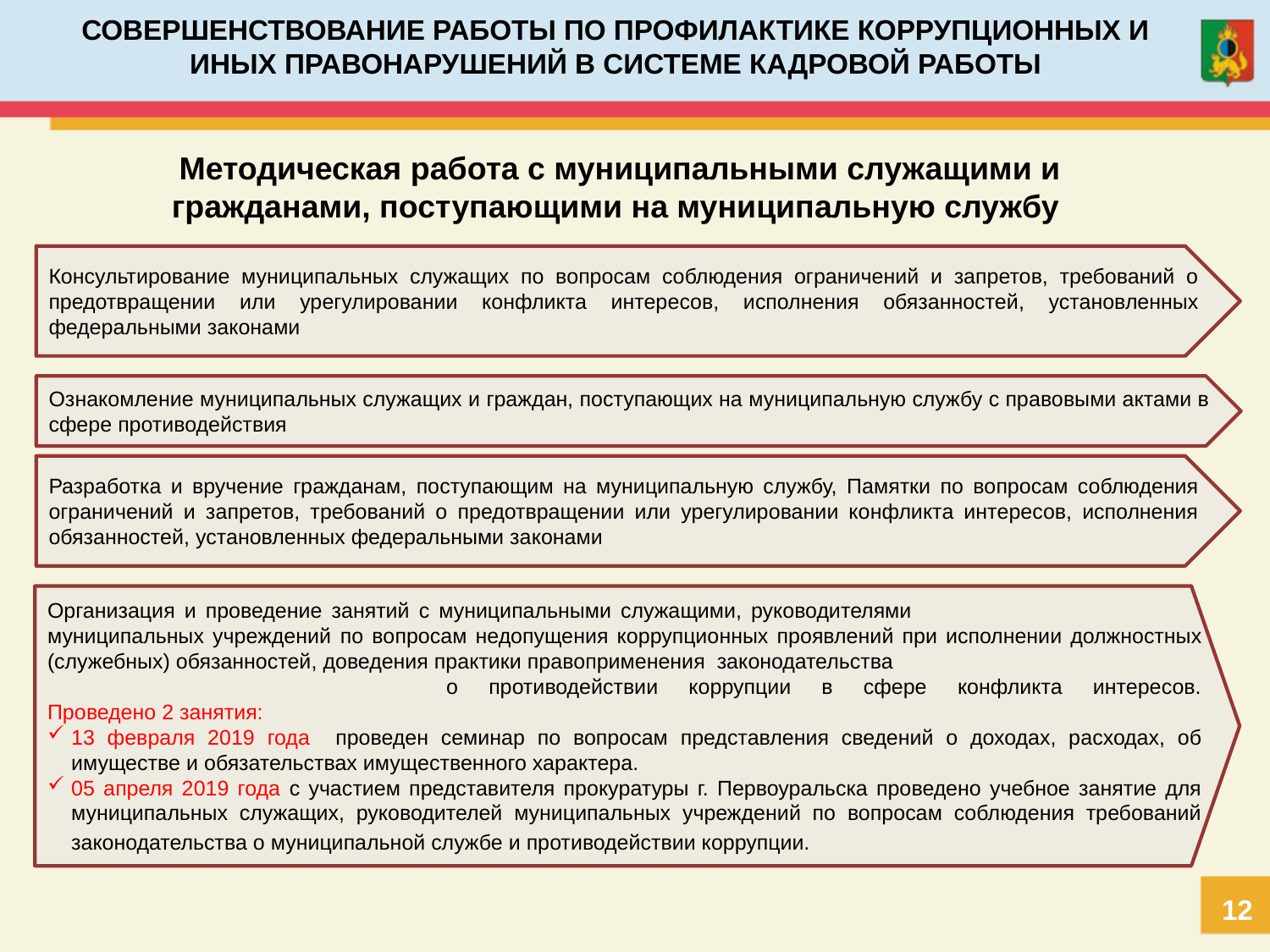

СОВЕРШЕНСТВОВАНИЕ РАБОТЫ ПО ПРОФИЛАКТИКЕ КОРРУПЦИОННЫХ И ИНЫХ ПРАВОНАРУШЕНИЙ В СИСТЕМЕ КАДРОВОЙ РАБОТЫ
Методическая работа с муниципальными служащими и гражданами, поступающими на муниципальную службу
Консультирование муниципальных служащих по вопросам соблюдения ограничений и запретов, требований о предотвращении или урегулировании конфликта интересов, исполнения обязанностей, установленных федеральными законами
Ознакомление муниципальных служащих и граждан, поступающих на муниципальную службу с правовыми актами в сфере противодействия
Разработка и вручение гражданам, поступающим на муниципальную службу, Памятки по вопросам соблюдения ограничений и запретов, требований о предотвращении или урегулировании конфликта интересов, исполнения обязанностей, установленных федеральными законами
Организация и проведение занятий с муниципальными служащими, руководителями                                муниципальных учреждений по вопросам недопущения коррупционных проявлений при исполнении должностных (служебных) обязанностей, доведения практики правоприменения  законодательства                                                                  о противодействии коррупции в сфере конфликта интересов.
Проведено 2 занятия:
13 февраля 2019 года  проведен семинар по вопросам представления сведений о доходах, расходах, об имуществе и обязательствах имущественного характера.
05 апреля 2019 года с участием представителя прокуратуры г. Первоуральска проведено учебное занятие для муниципальных служащих, руководителей муниципальных учреждений по вопросам соблюдения требований законодательства о муниципальной службе и противодействии коррупции.
12